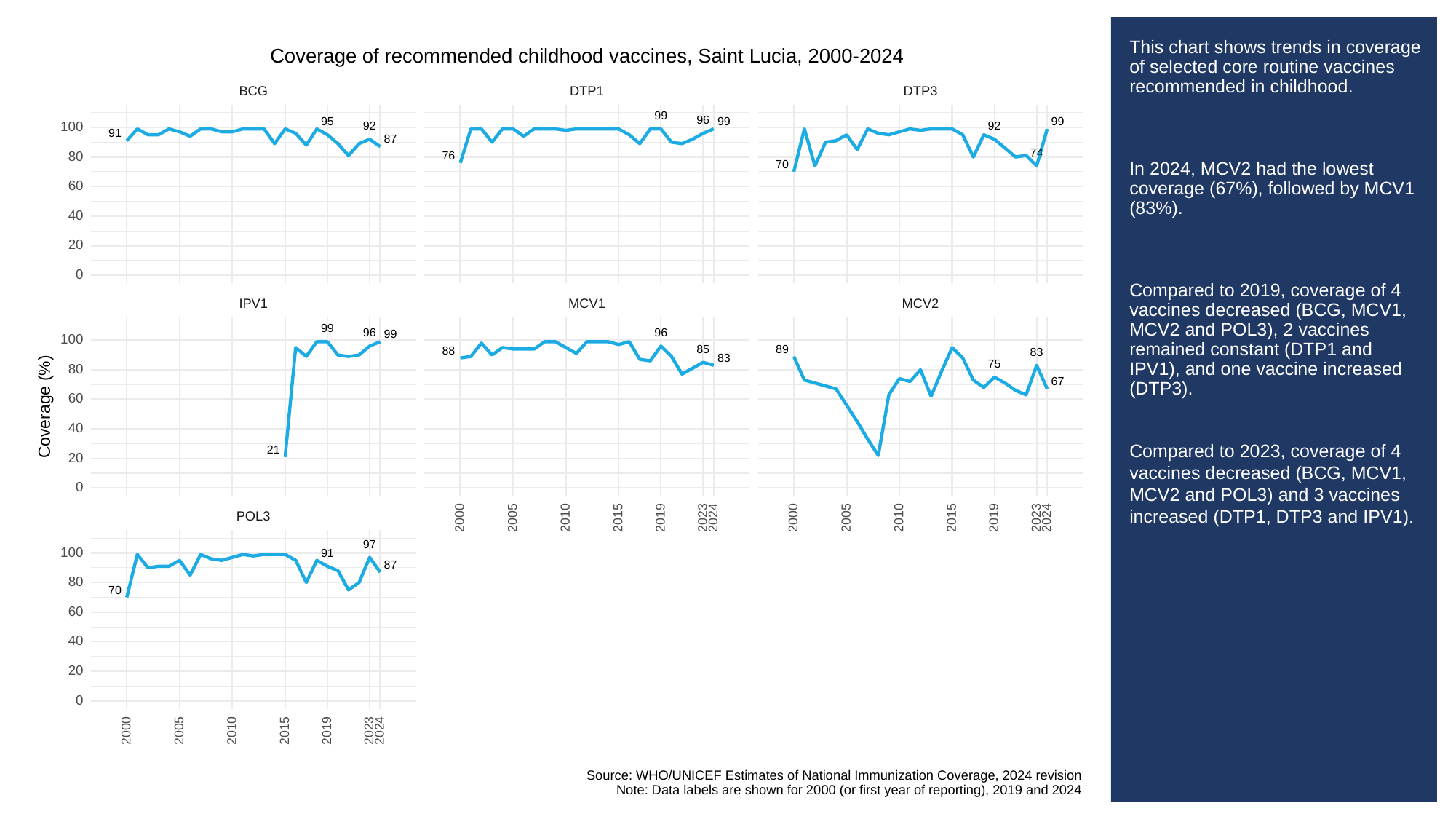

# This chart shows trends in coverage of selected core routine vaccines recommended in childhood.

In 2024, MCV2 had the lowest coverage (67%), followed by MCV1 (83%).

Compared to 2019, coverage of 4 vaccines decreased (BCG, MCV1, MCV2 and POL3), 2 vaccines remained constant (DTP1 and IPV1), and one vaccine increased (DTP3).

Compared to 2023, coverage of 4 vaccines decreased (BCG, MCV1, MCV2 and POL3) and 3 vaccines increased (DTP1, DTP3 and IPV1).

Coverage of recommended childhood vaccines, Saint Lucia, 2000-2024
BCG
DTP3
DTP1

99

96
99
99
95
100
92
92

91
87

74
76
80

70

60

40

20

0

MCV1
MCV2
IPV1

99

96
96
99
100

89
85
88

83
83

75
80

67

60
Coverage (%)

40

21
20

0

POL3
2023
2023
2000
2005
2010
2015
2019
2024
2000
2005
2010
2015
2019
2024

97
100
91

87

80

70

60

40

20

0

2023
2000
2005
2010
2015
2019
2024
Source: WHO/UNICEF Estimates of National Immunization Coverage, 2024 revision
Note: Data labels are shown for 2000 (or first year of reporting), 2019 and 2024